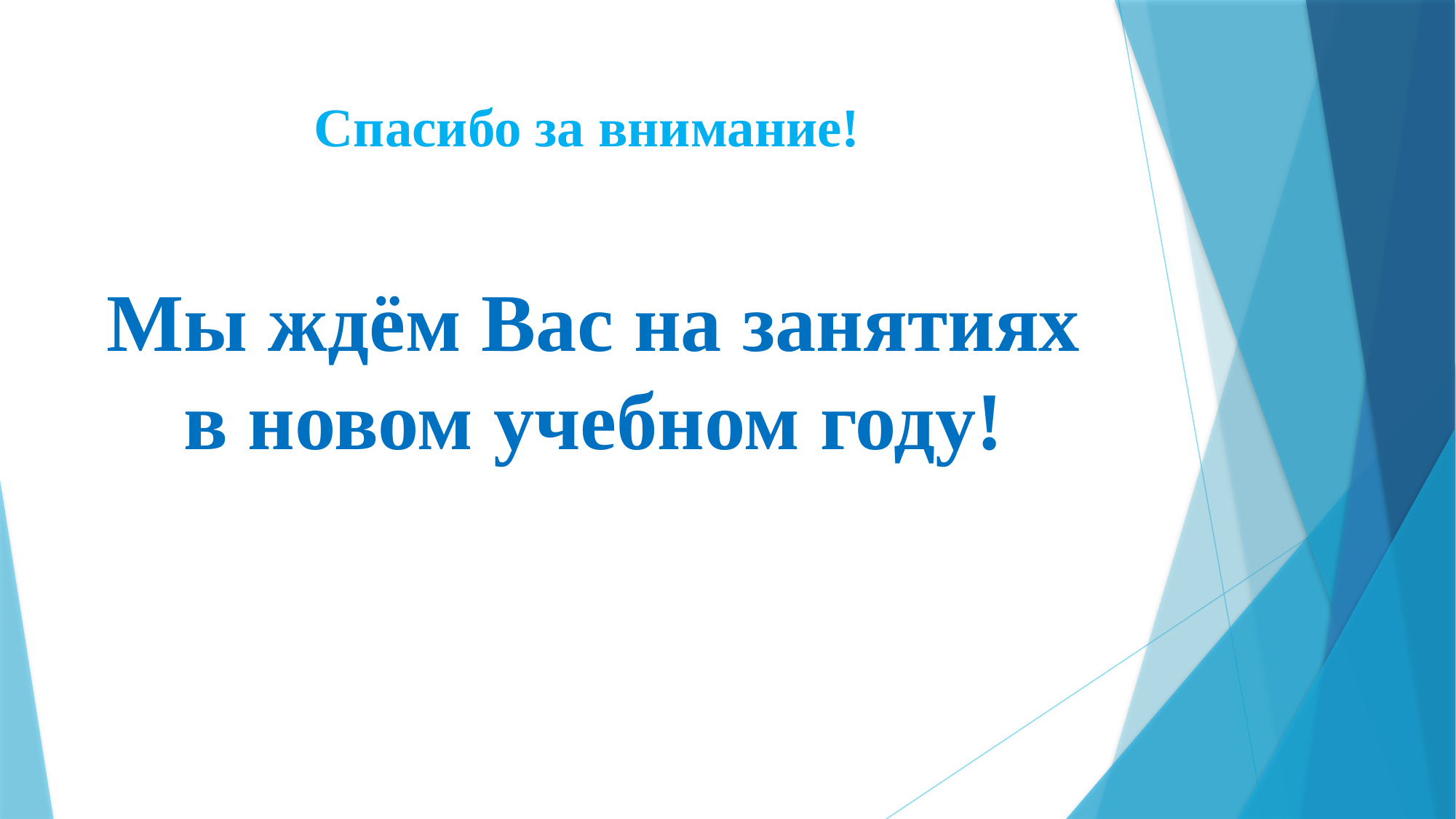

# Спасибо за внимание!
Мы ждём Вас на занятиях в новом учебном году!